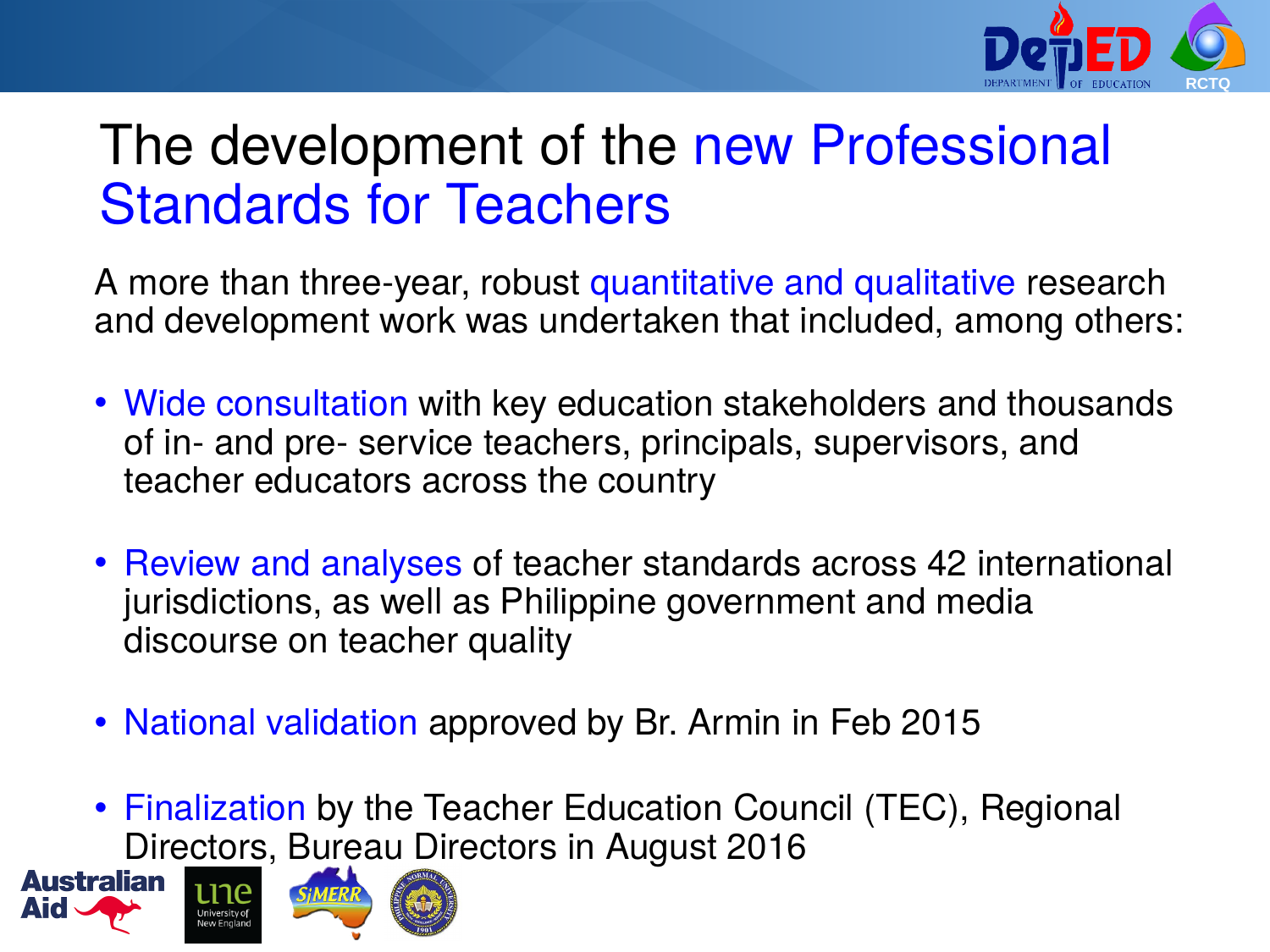

# The development of the new Professional Standards for Teachers
A more than three-year, robust quantitative and qualitative research and development work was undertaken that included, among others:

Wide consultation with key education stakeholders and thousands of in- and pre- service teachers, principals, supervisors, and teacher educators across the country

Review and analyses of teacher standards across 42 international jurisdictions, as well as Philippine government and media discourse on teacher quality

National validation approved by Br. Armin in Feb 2015

Finalization by the Teacher Education Council (TEC), Regional Directors, Bureau Directors in August 2016